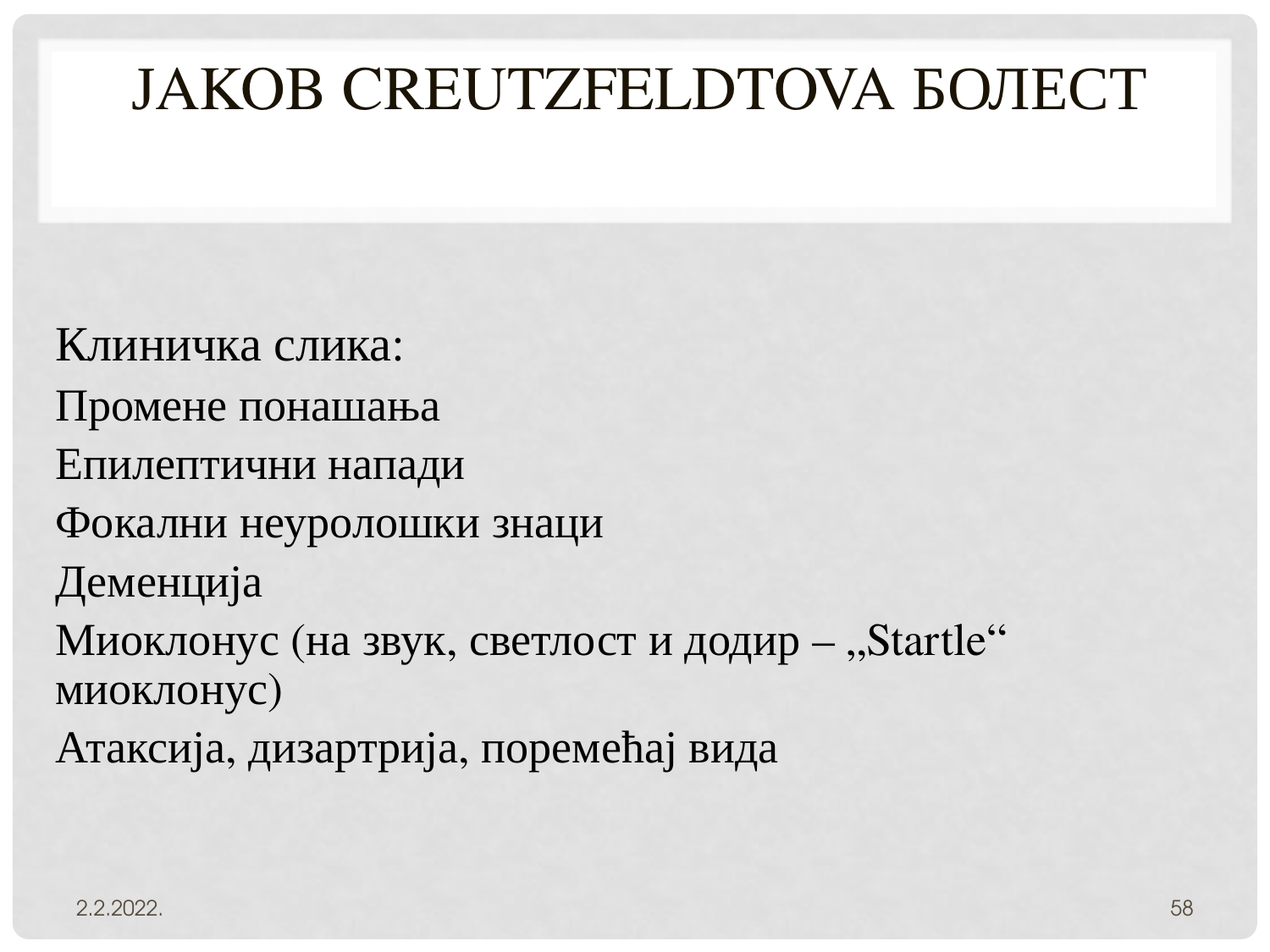

# Јakob Creutzfeldtova болест

Клиничка слика:
Промене понашања
Епилептични напади
Фокални неуролошки знаци
Деменција
Миоклонус (на звук, светлост и додир – „Startle“ миоклонус)
Атаксија, дизартрија, поремећај вида

2.2.2022.
58